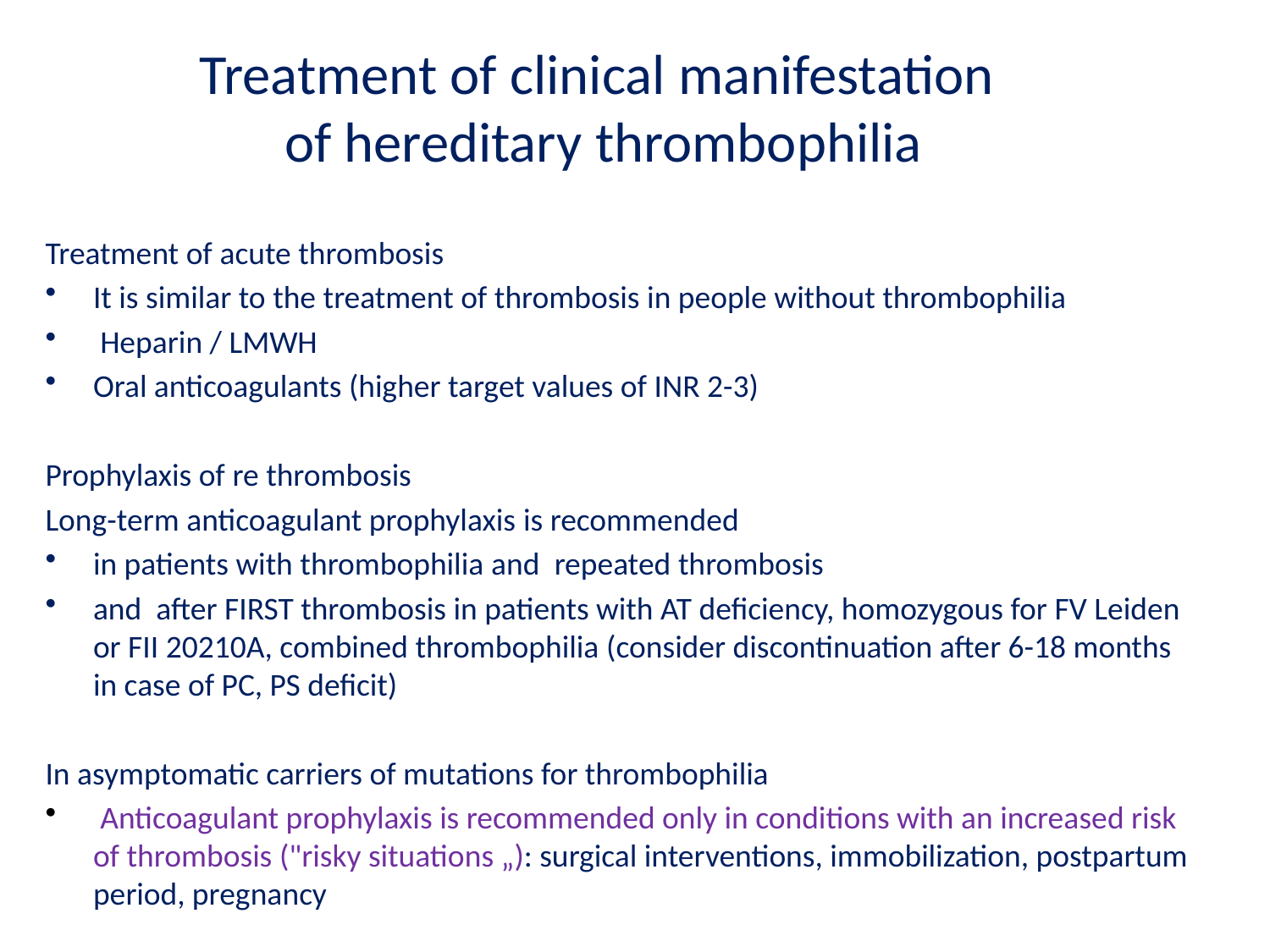

Treatment of clinical manifestation
of hereditary thrombophilia
Treatment of acute thrombosis
It is similar to the treatment of thrombosis in people without thrombophilia
 Heparin / LMWH
Oral anticoagulants (higher target values of INR 2-3)

Prophylaxis of re thrombosis
Long-term anticoagulant prophylaxis is recommended
in patients with thrombophilia and  repeated thrombosis
and  after FIRST thrombosis in patients with AT deficiency, homozygous for FV Leiden or FII 20210A, combined thrombophilia (consider discontinuation after 6-18 months in case of PC, PS deficit)

In asymptomatic carriers of mutations for thrombophilia
 Anticoagulant prophylaxis is recommended only in conditions with an increased risk of thrombosis ("risky situations „): surgical interventions, immobilization, postpartum period, pregnancy